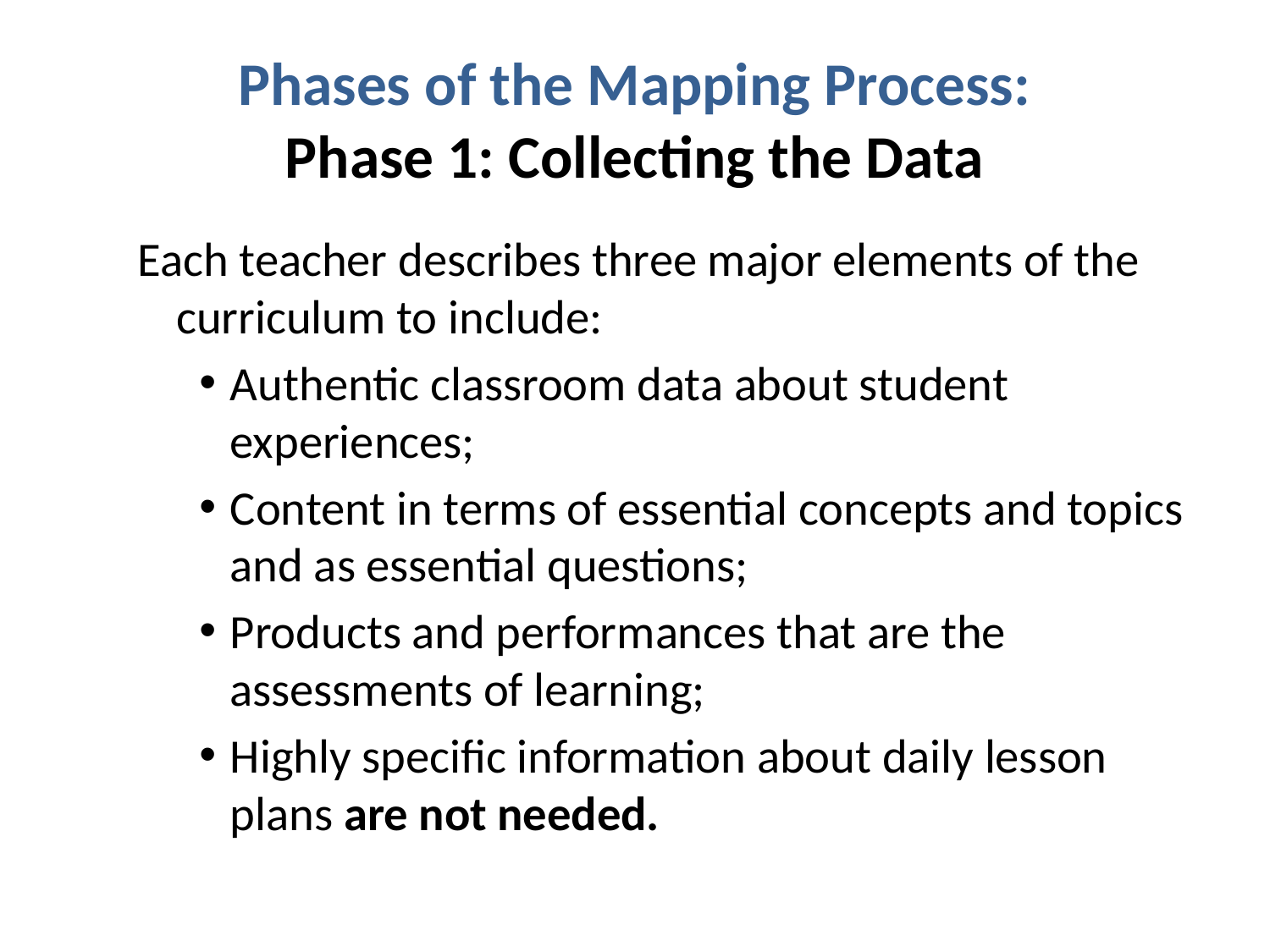

# Phases of the Mapping Process: Phase 1: Collecting the Data
Each teacher describes three major elements of the curriculum to include:
Authentic classroom data about student experiences;
Content in terms of essential concepts and topics and as essential questions;
Products and performances that are the assessments of learning;
Highly specific information about daily lesson plans are not needed.